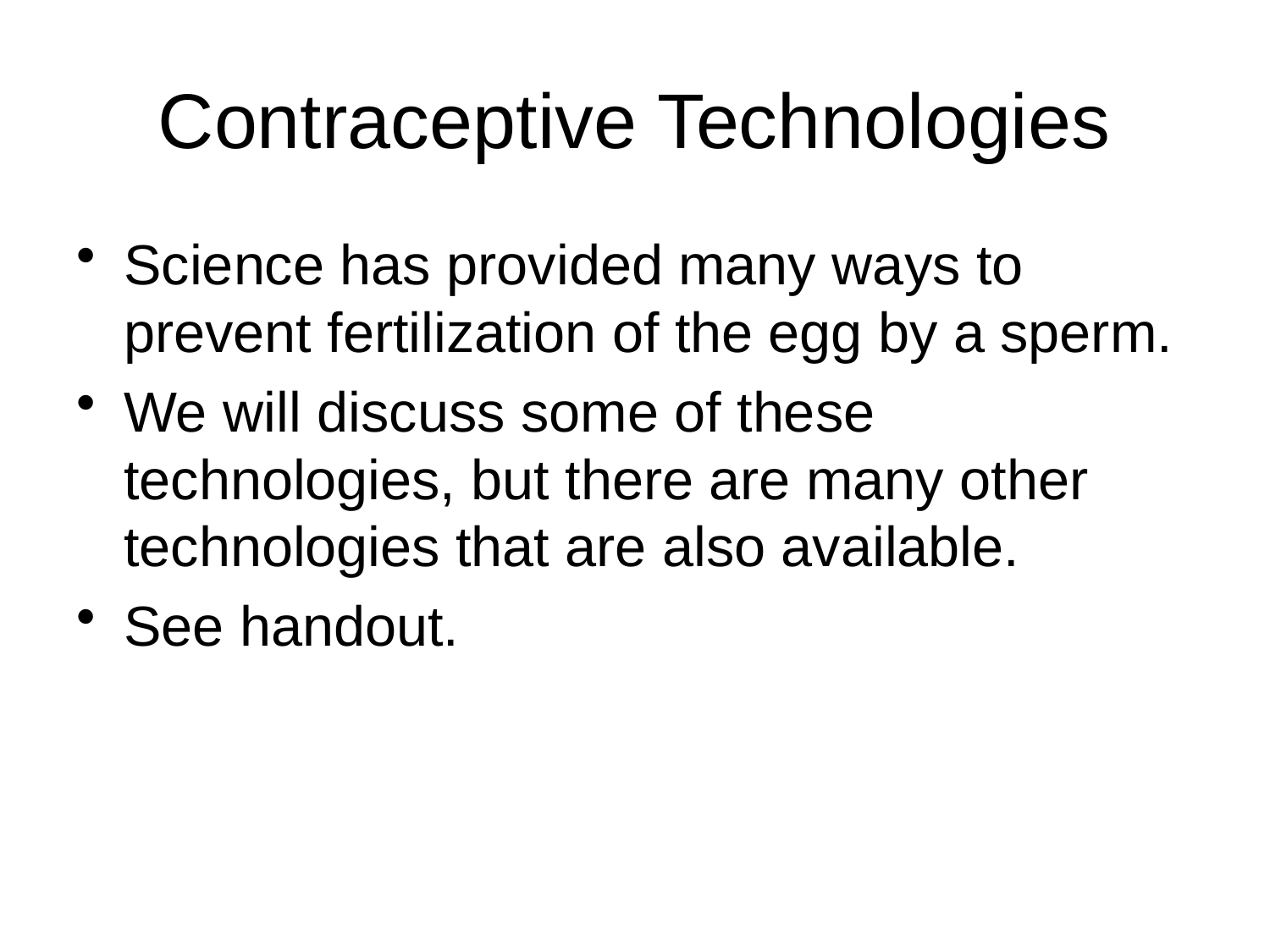

# Contraceptive Technologies
Science has provided many ways to prevent fertilization of the egg by a sperm.
We will discuss some of these technologies, but there are many other technologies that are also available.
See handout.